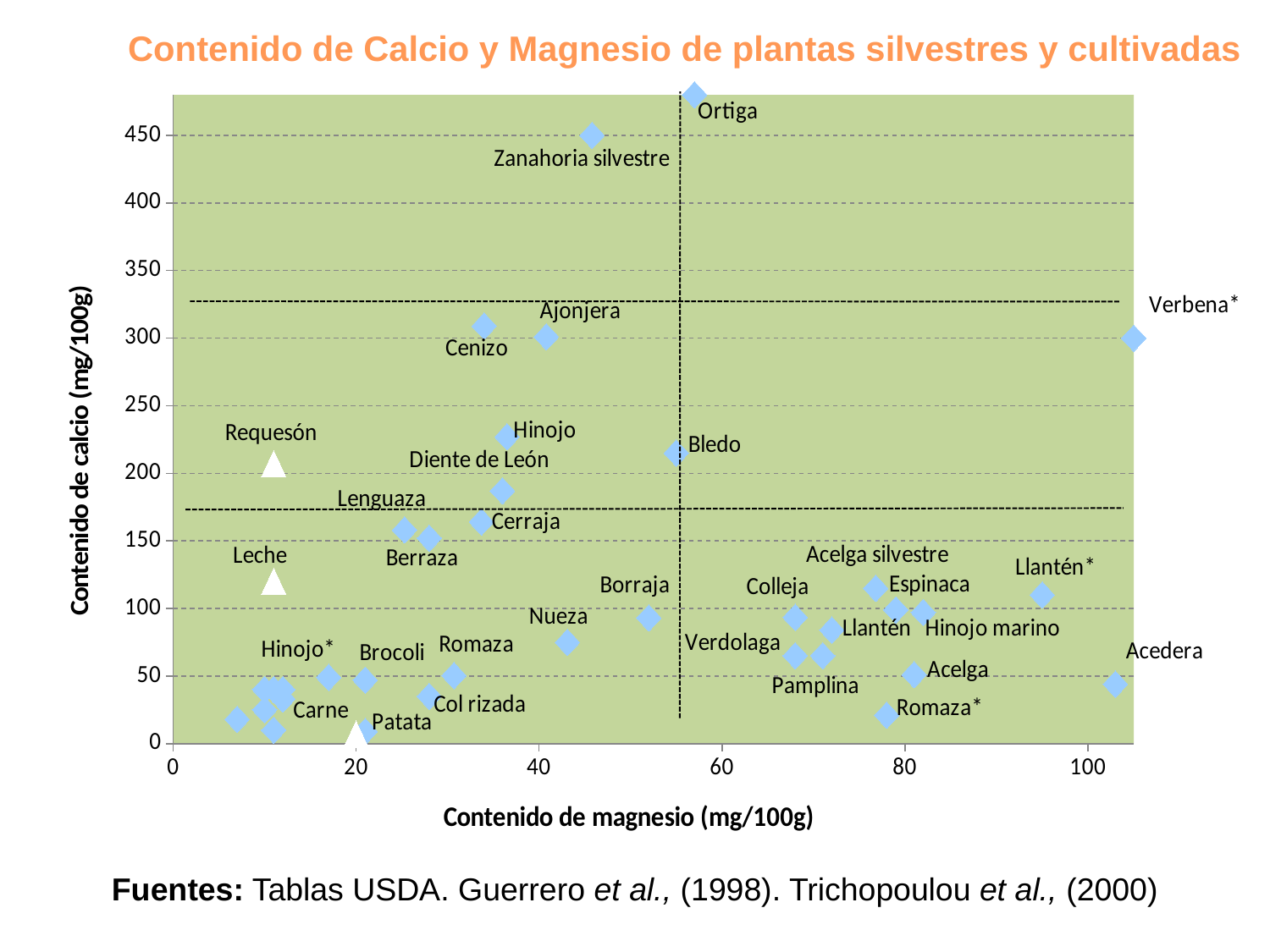

Contenido de Calcio y Magnesio de plantas silvestres y cultivadas

### Chart

| Category | Valores Y |
|---|---|
Fuentes: Tablas USDA. Guerrero et al., (1998). Trichopoulou et al., (2000)